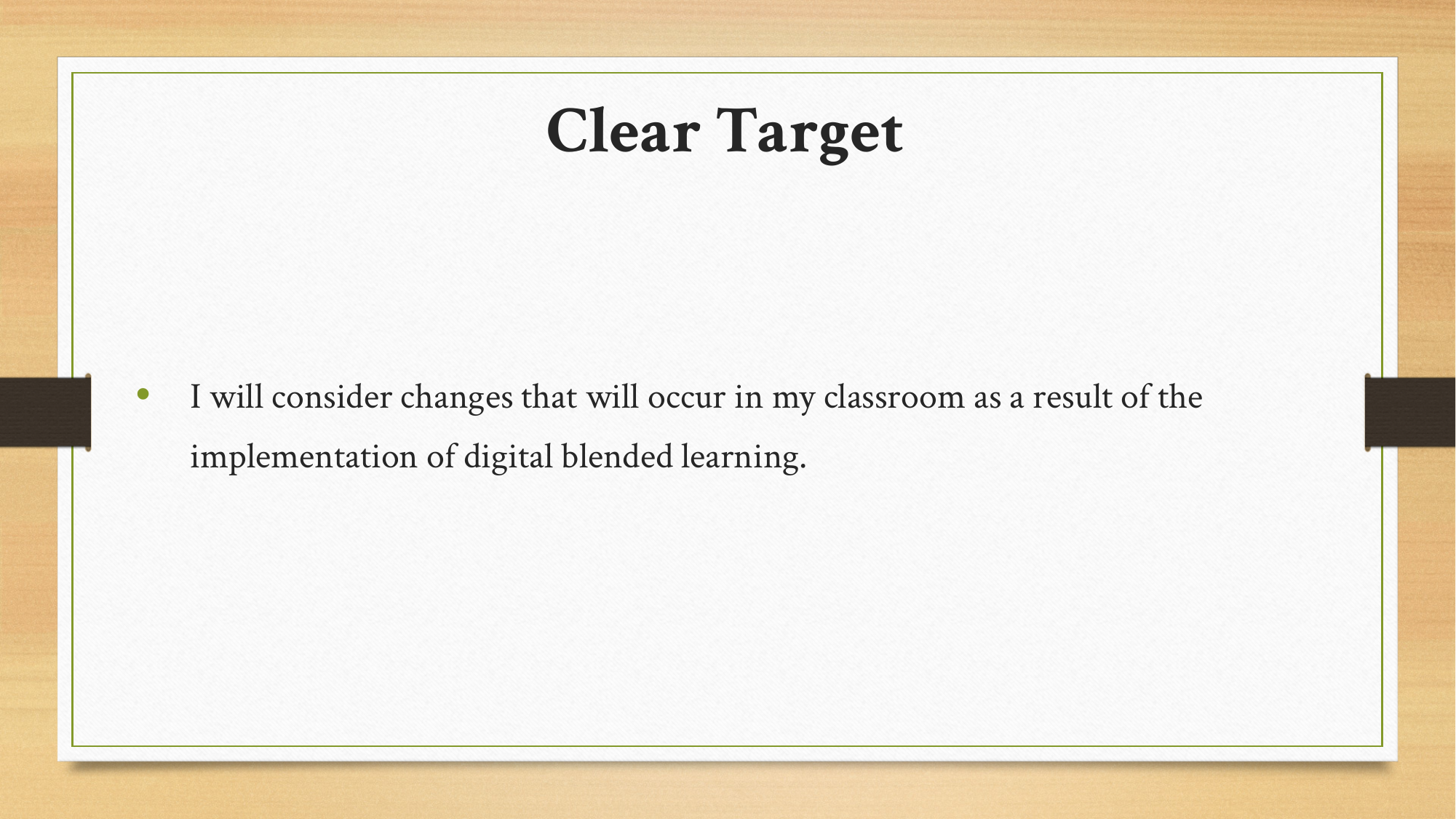

# Clear Target

I will consider changes that will occur in my classroom as a result of the implementation of digital blended learning.